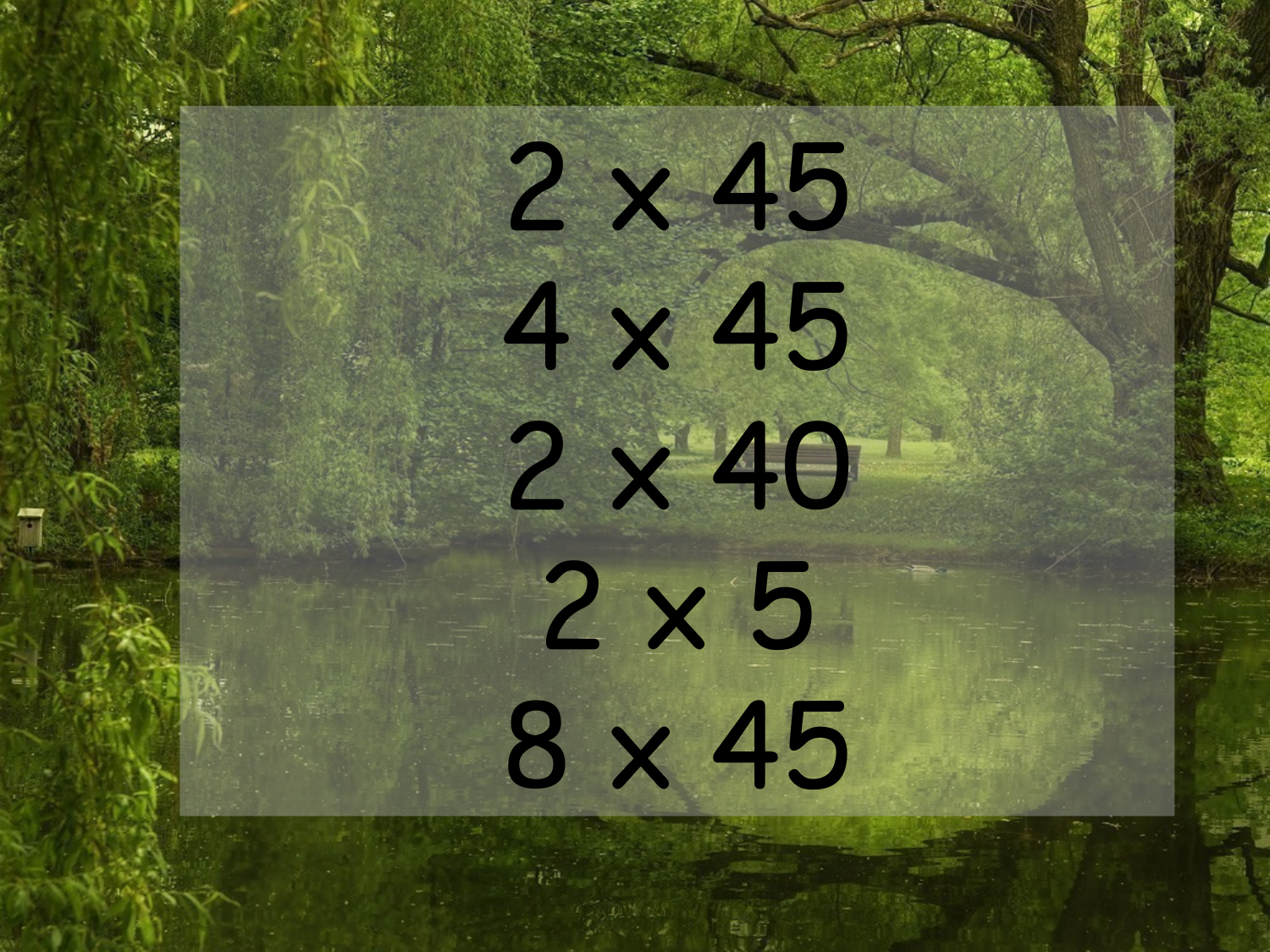

2 x 45
4 x 45
2 x 40
2 x 5
8 x 45